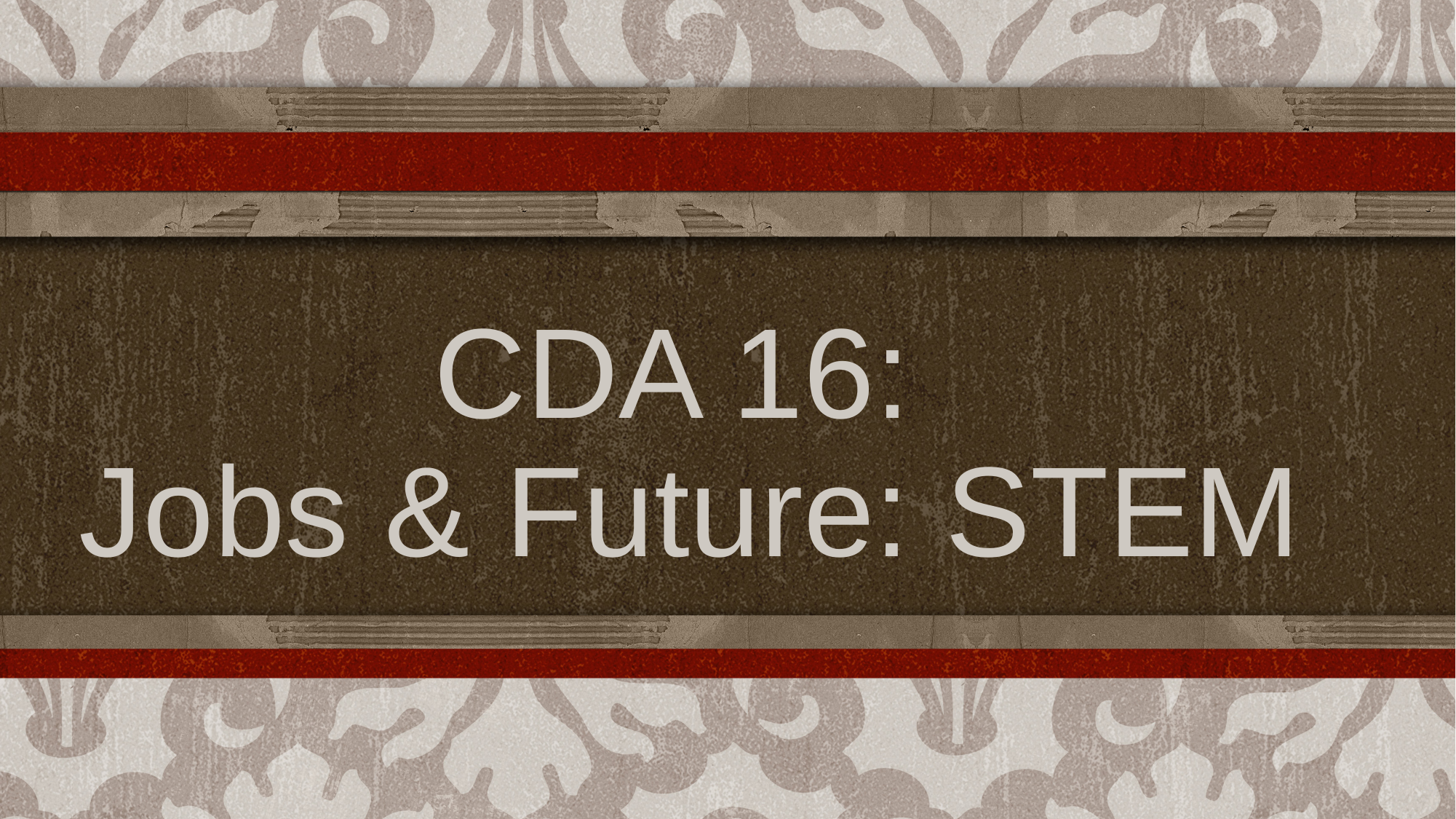

# CDA 16: Jobs & Future: STEM